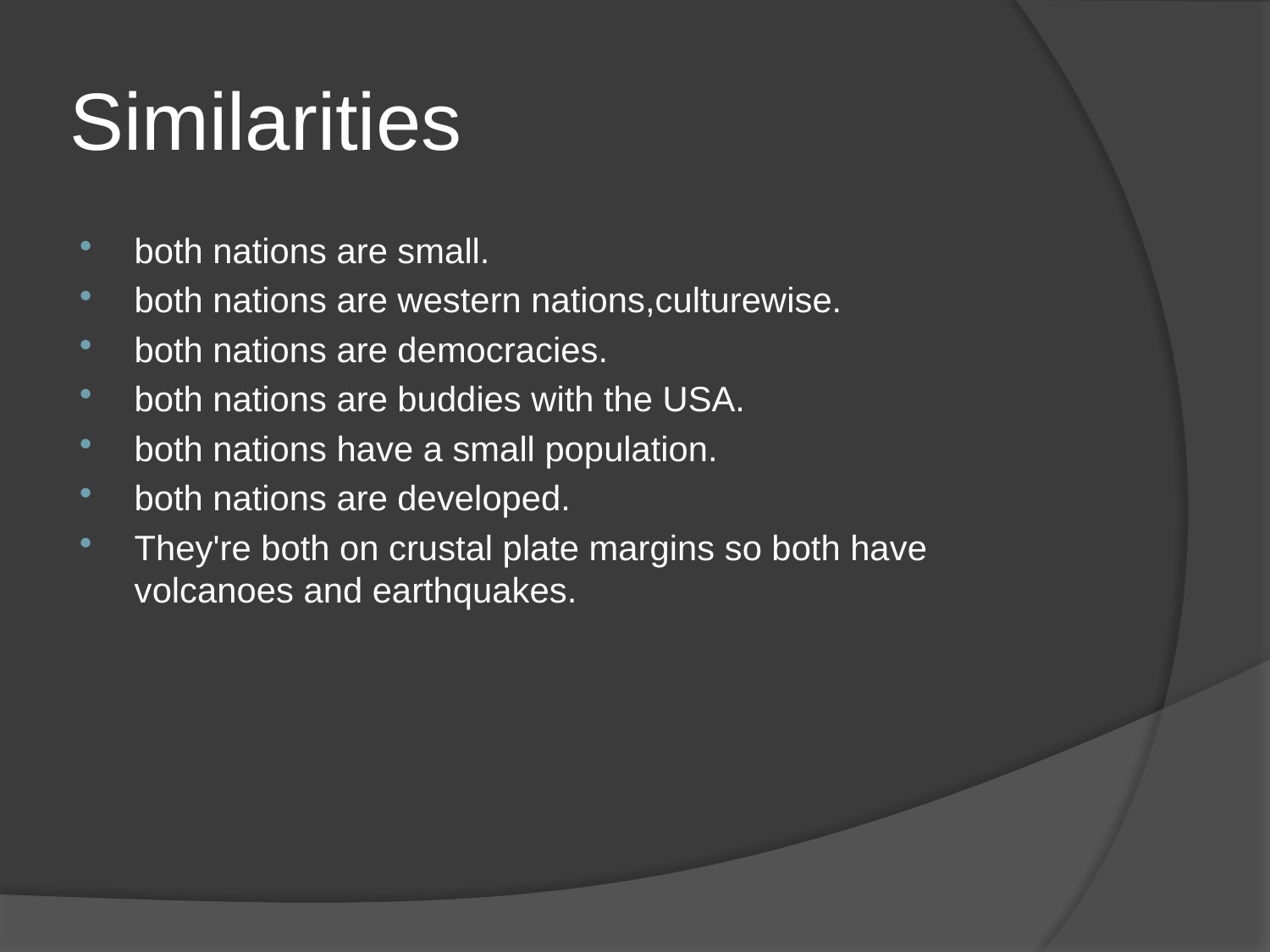

# Similarities
both nations are small.
both nations are western nations,culturewise.
both nations are democracies.
both nations are buddies with the USA.
both nations have a small population.
both nations are developed.
They're both on crustal plate margins so both have volcanoes and earthquakes.